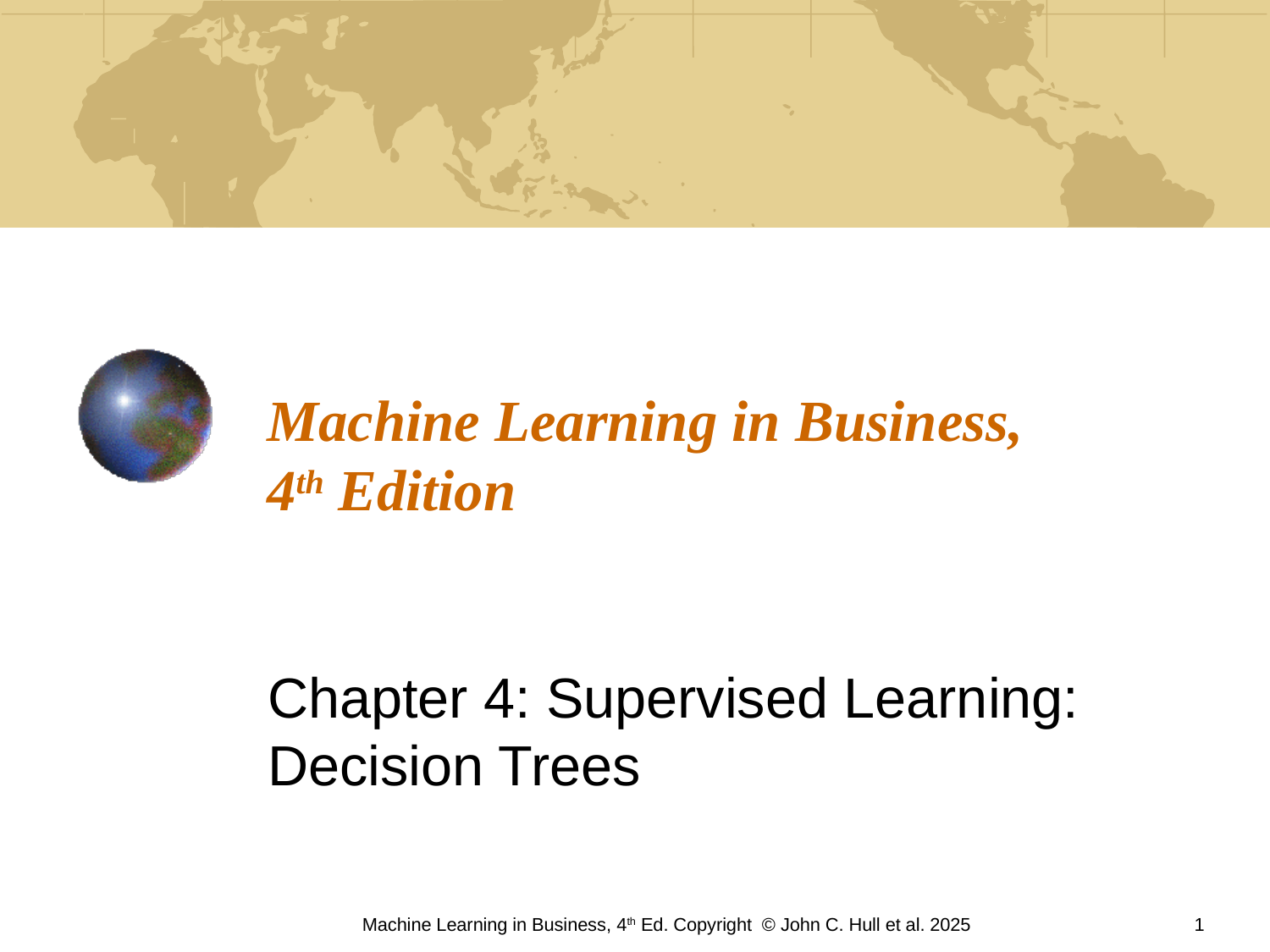

# Machine Learning in Business, 4th Edition

Chapter 4: Supervised Learning: Decision Trees
Machine Learning in Business, 4th Ed. Copyright  © John C. Hull et al. 2025
1